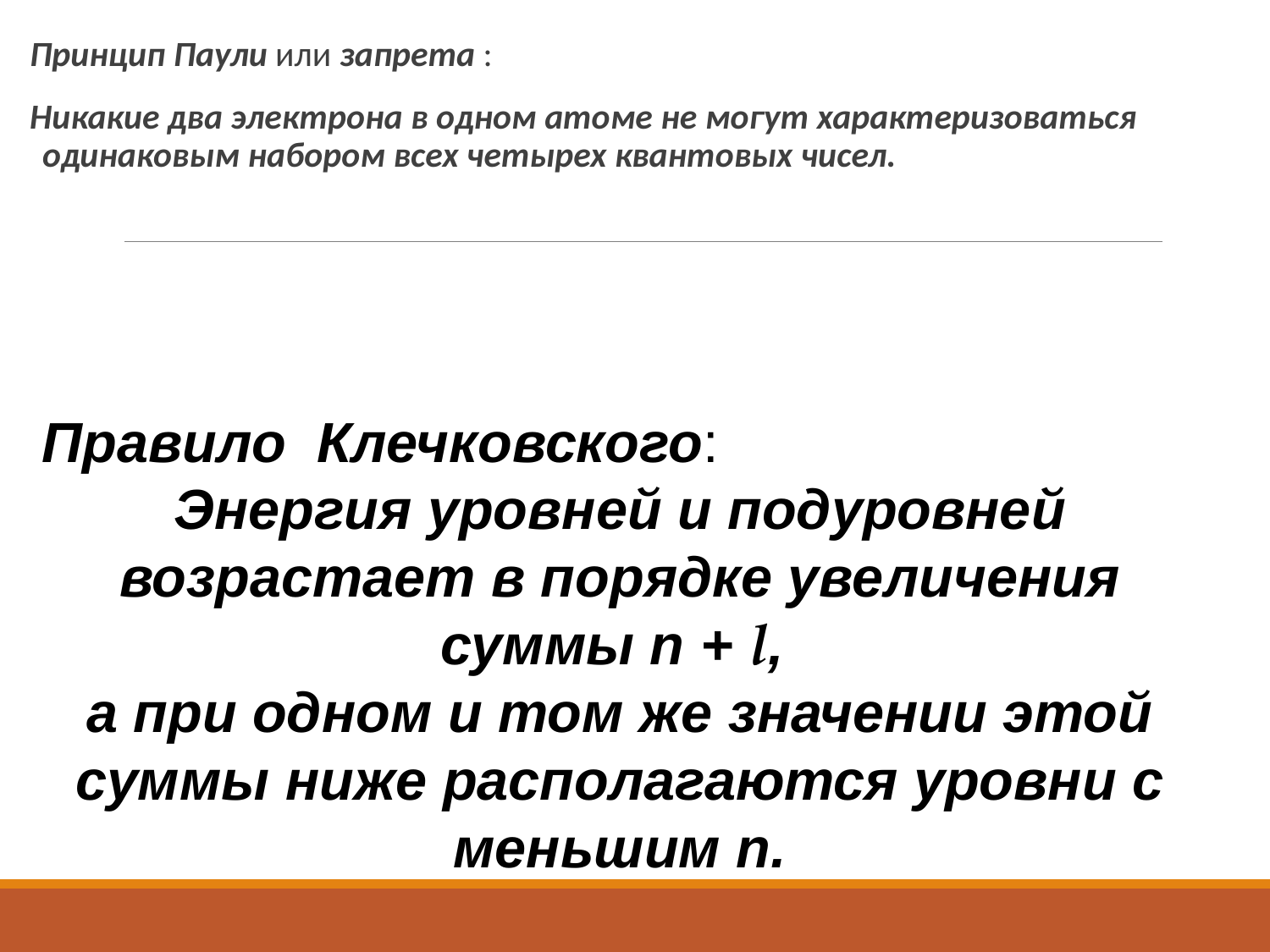

Принцип Паули или запрета :
Никакие два электрона в одном атоме не могут характеризоваться одинаковым набором всех четырех квантовых чисел.

Правило  Клечковского:
Энергия уровней и подуровней возрастает в порядке увеличения суммы n + l,
а при одном и том же значении этой суммы ниже располагаются уровни с меньшим n.